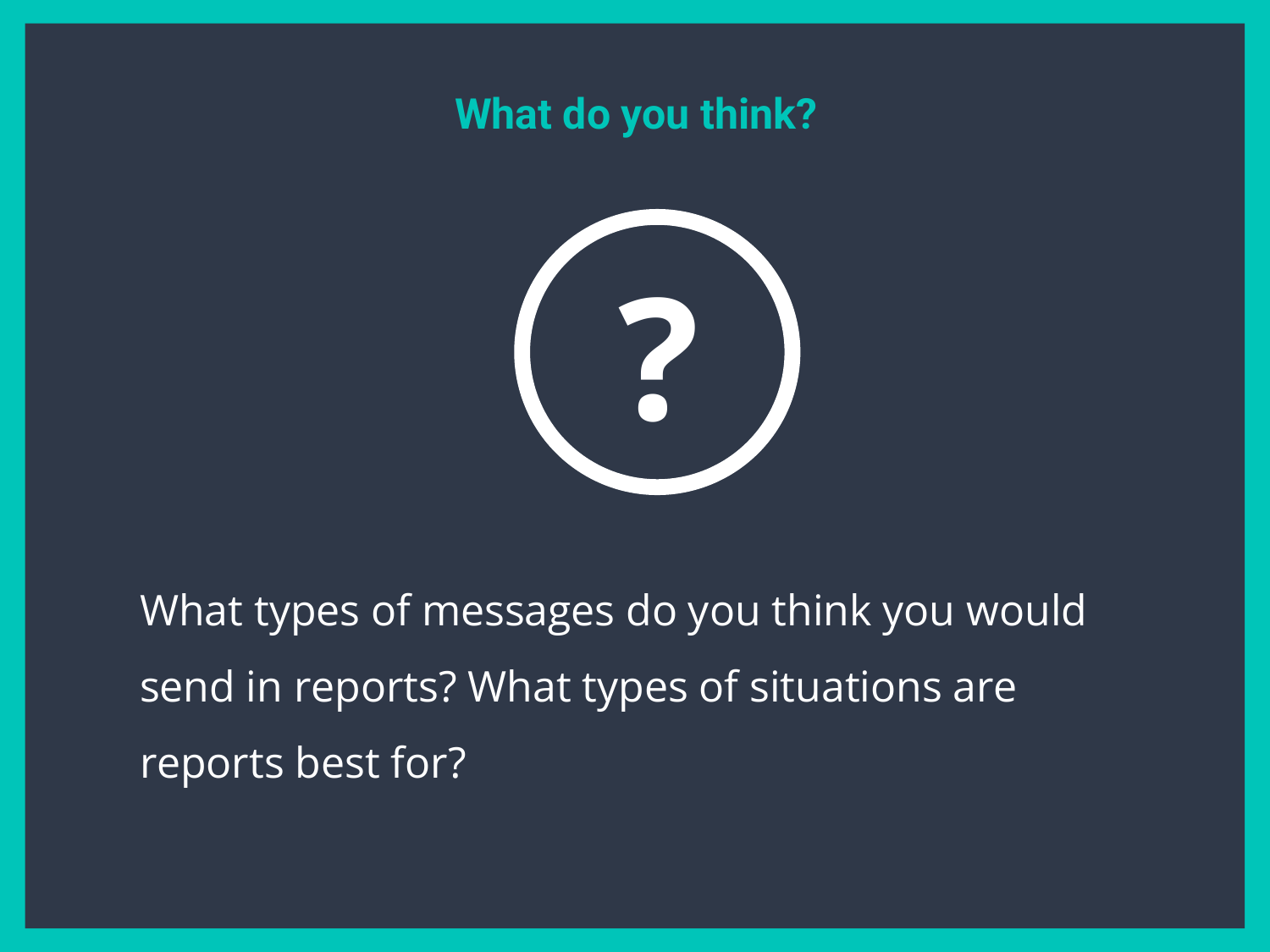

What do you think?

?
What types of messages do you think you would send in reports? What types of situations are reports best for?